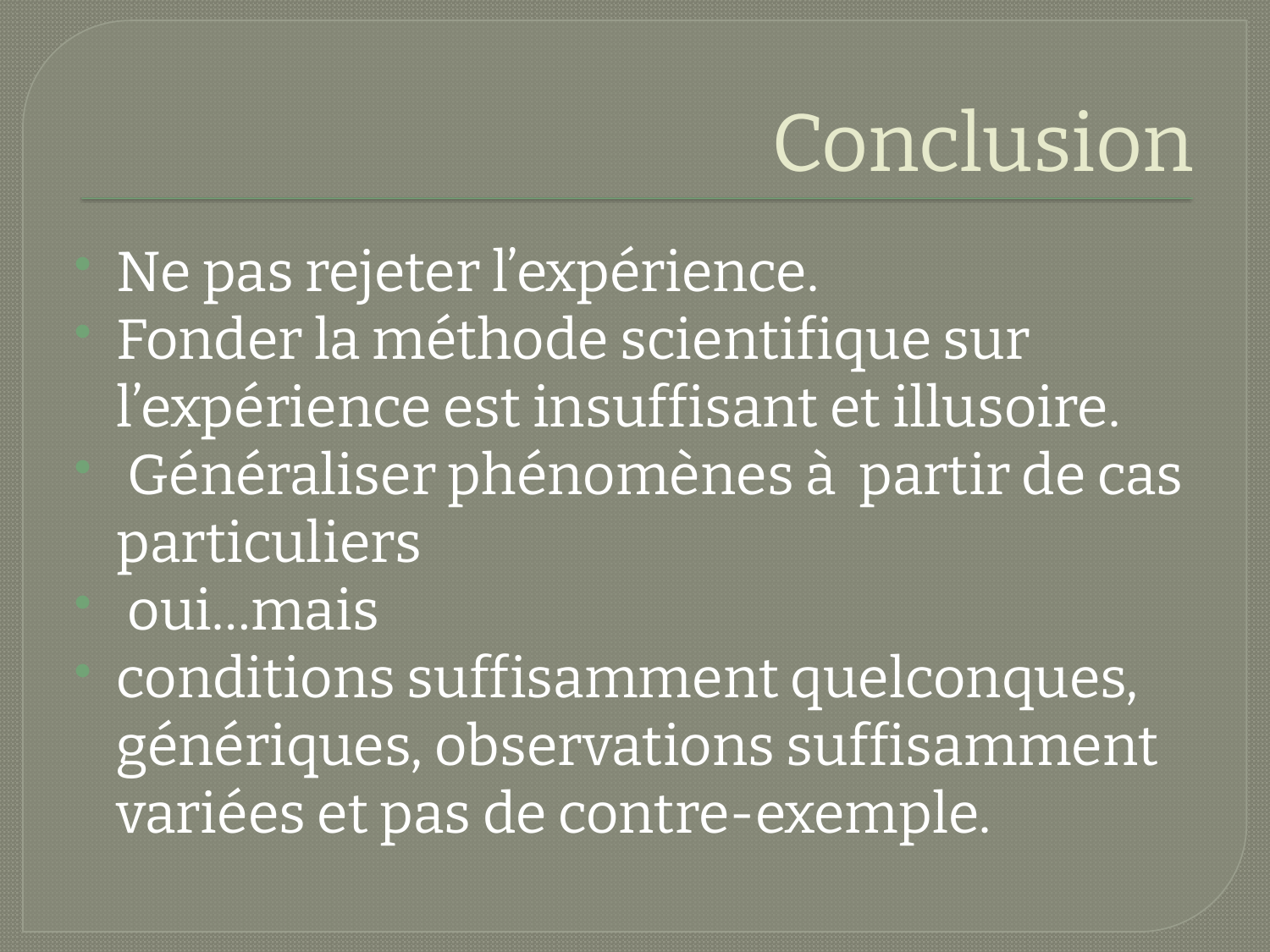

# Conclusion
Ne pas rejeter l’expérience.
Fonder la méthode scientifique sur l’expérience est insuffisant et illusoire.
 Généraliser phénomènes à  partir de cas particuliers
 oui…mais
conditions suffisamment quelconques, génériques, observations suffisamment variées et pas de contre-exemple.